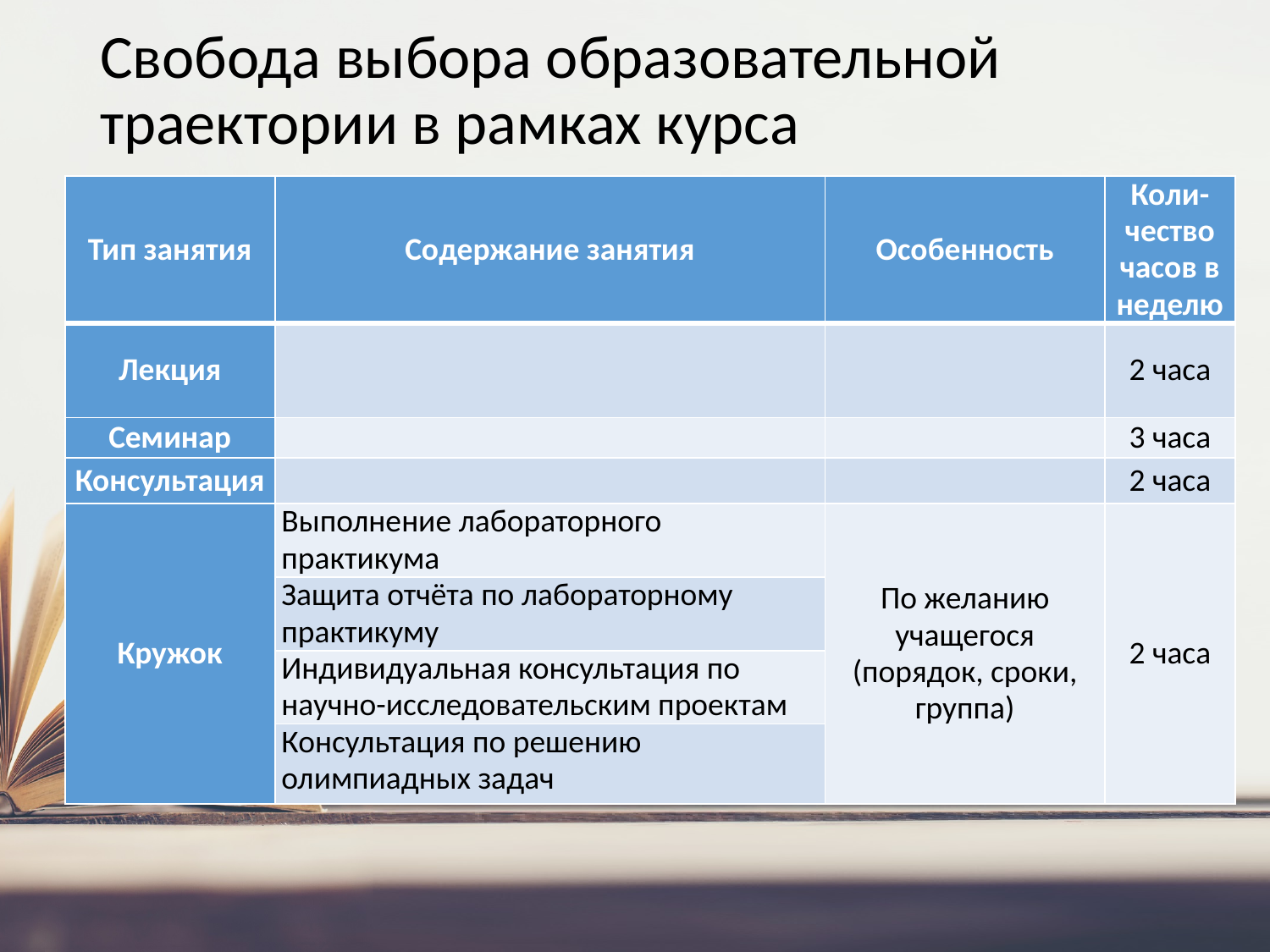

# Свобода выбора образовательной траектории в рамках курса
| Тип занятия | Содержание занятия | Особенность | Коли-чество часов в неделю |
| --- | --- | --- | --- |
| Лекция |  |  | 2 часа |
| Семинар |  |  | 3 часа |
| Консультация |  |  | 2 часа |
| Кружок | Выполнение лабораторного практикума | По желанию учащегося (порядок, сроки, группа) | 2 часа |
|  | Защита отчёта по лабораторному практикуму |  |  |
|  | Индивидуальная консультация по научно-исследовательским проектам |  |  |
|  | Консультация по решению олимпиадных задач |  |  |